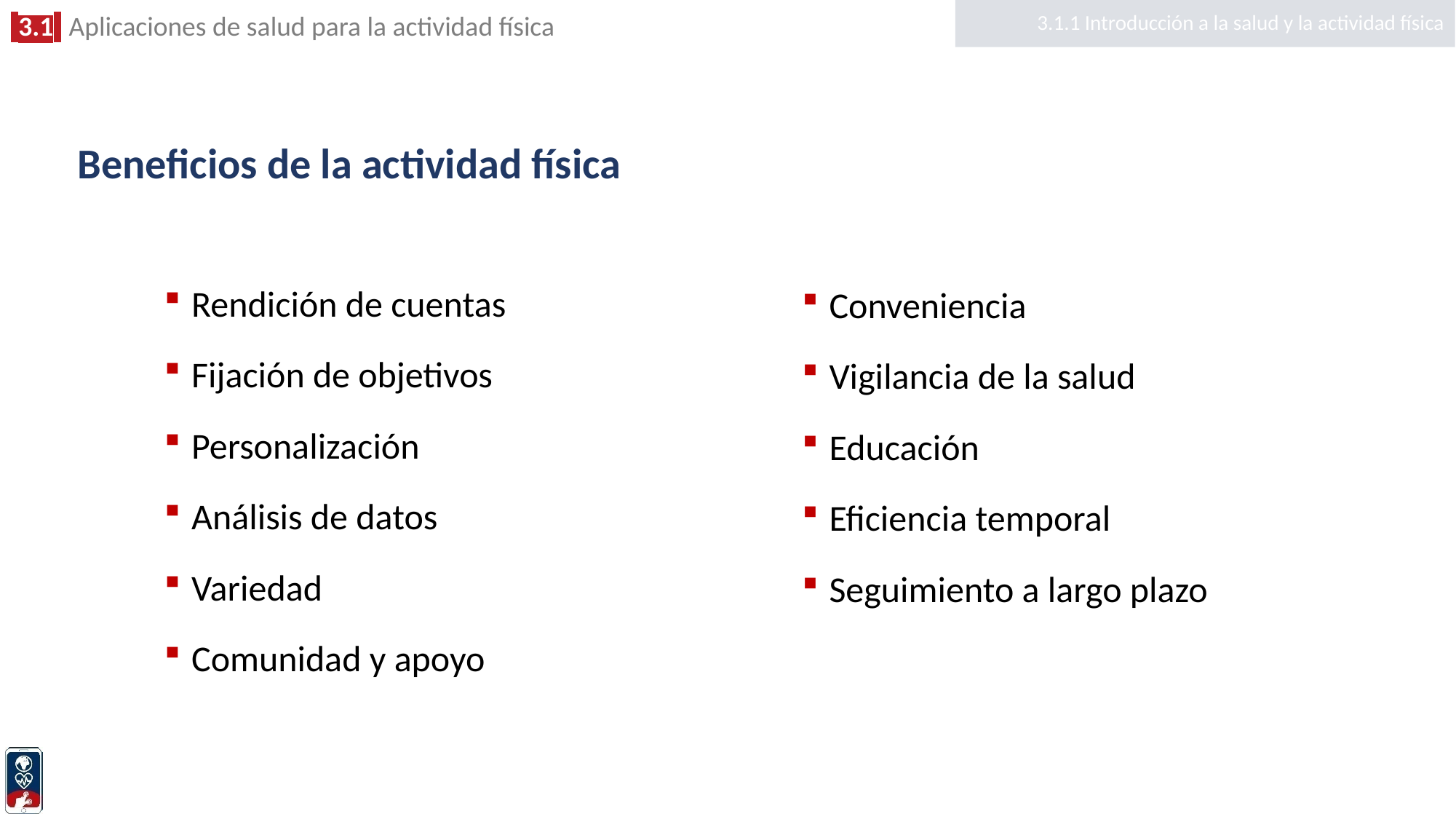

3.1.1 Introducción a la salud y la actividad física
# Beneficios de la actividad física
Rendición de cuentas
Fijación de objetivos
Personalización
Análisis de datos
Variedad
Comunidad y apoyo

Conveniencia
Vigilancia de la salud
Educación
Eficiencia temporal
Seguimiento a largo plazo